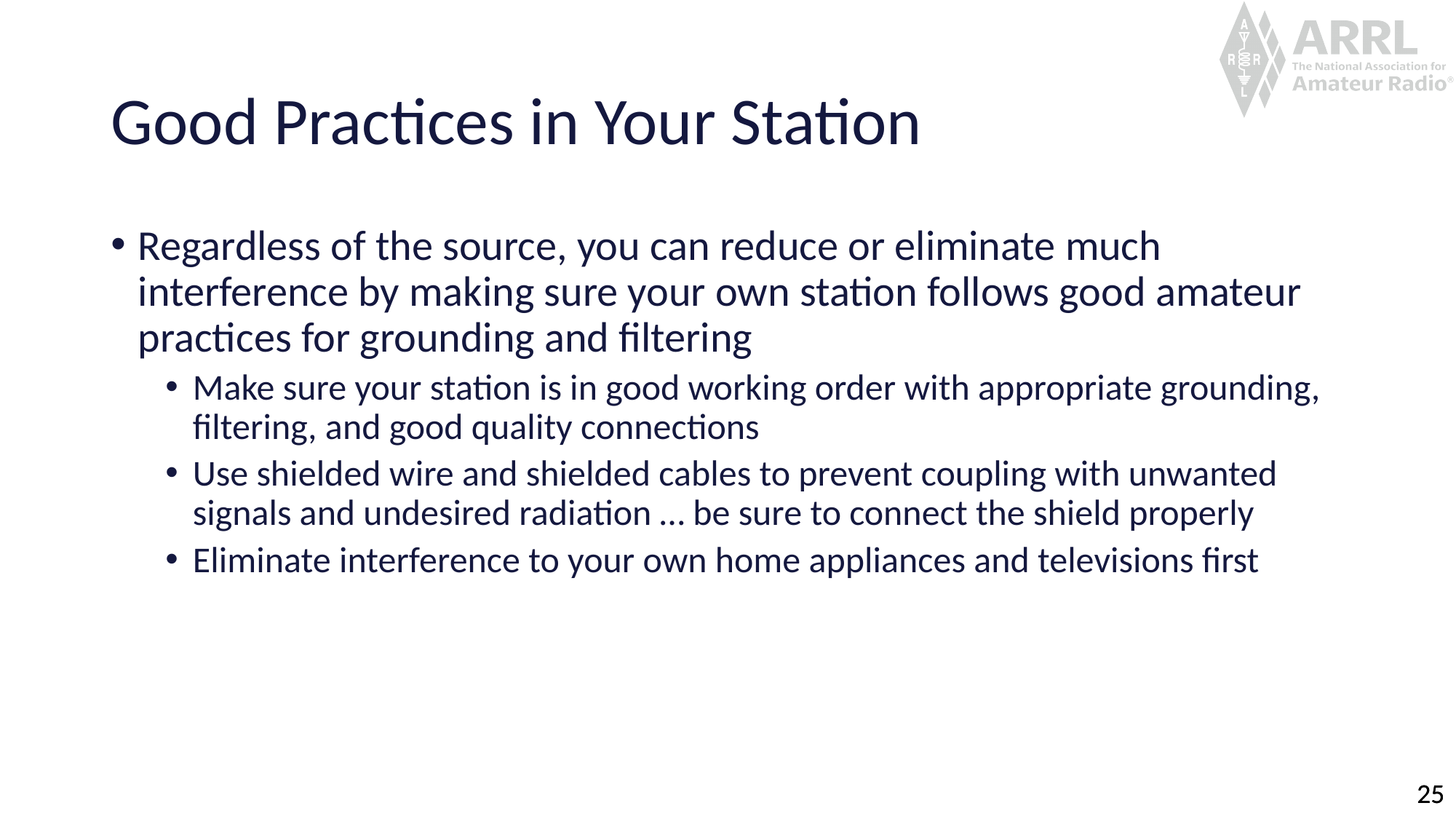

# Good Practices in Your Station
Regardless of the source, you can reduce or eliminate much interference by making sure your own station follows good amateur practices for grounding and filtering
Make sure your station is in good working order with appropriate grounding, filtering, and good quality connections
Use shielded wire and shielded cables to prevent coupling with unwanted signals and undesired radiation … be sure to connect the shield properly
Eliminate interference to your own home appliances and televisions first